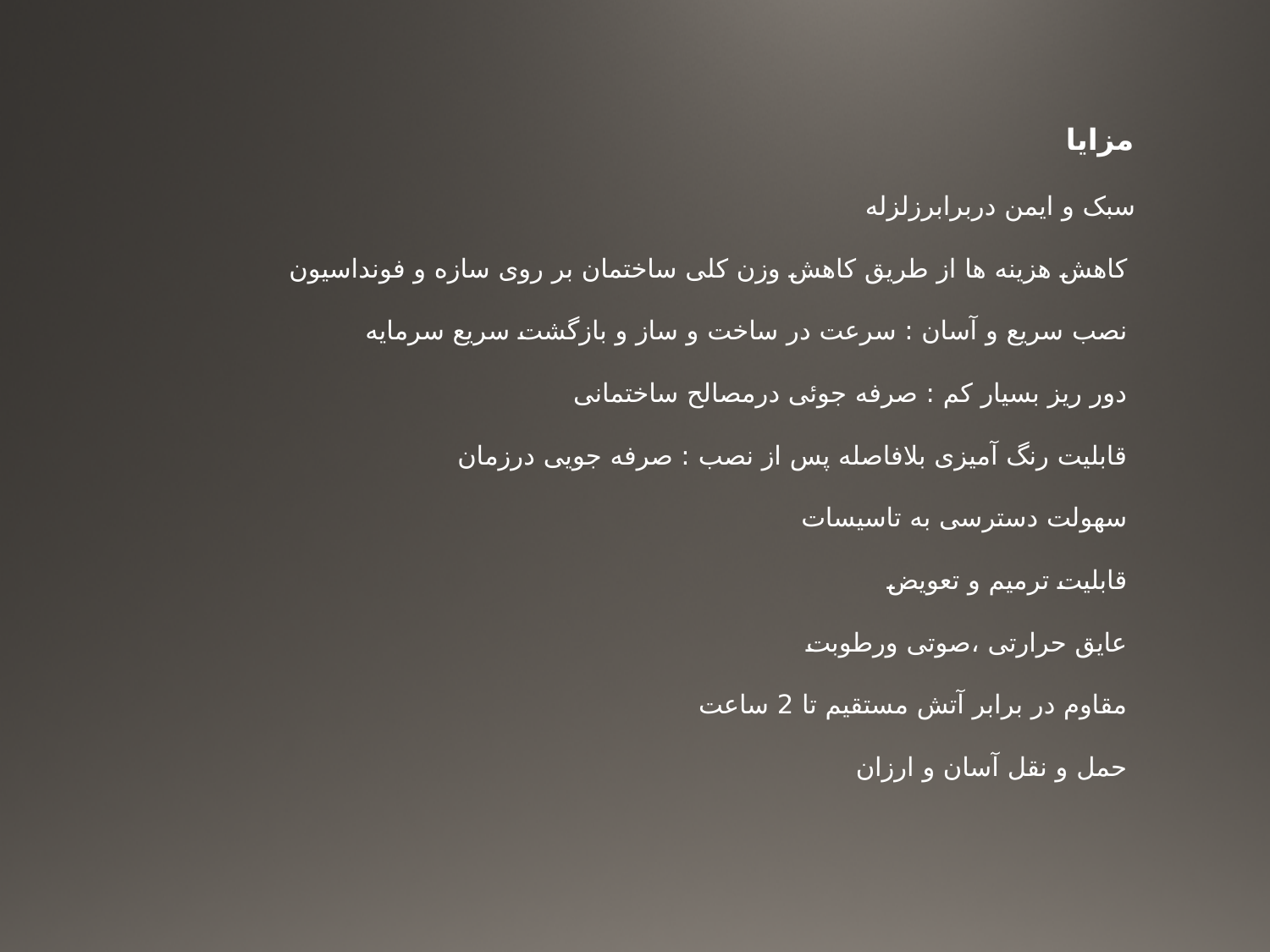

مزایا
   سبک و ایمن دربرابرزلزله
    کاهش هزینه ها از طریق کاهش وزن کلی ساختمان بر روی سازه و فونداسیون
    نصب سریع و آسان : سرعت در ساخت و ساز و بازگشت سریع سرمایه
    دور ریز بسیار کم : صرفه جوئی درمصالح ساختمانی
    قابلیت رنگ آمیزی بلافاصله پس از نصب : صرفه جویی درزمان
    سهولت دسترسی به تاسیسات
    قابلیت ترمیم و تعویض
    عایق حرارتی ،صوتی ورطوبت
    مقاوم در برابر آتش مستقیم تا 2 ساعت
    حمل و نقل آسان و ارزان